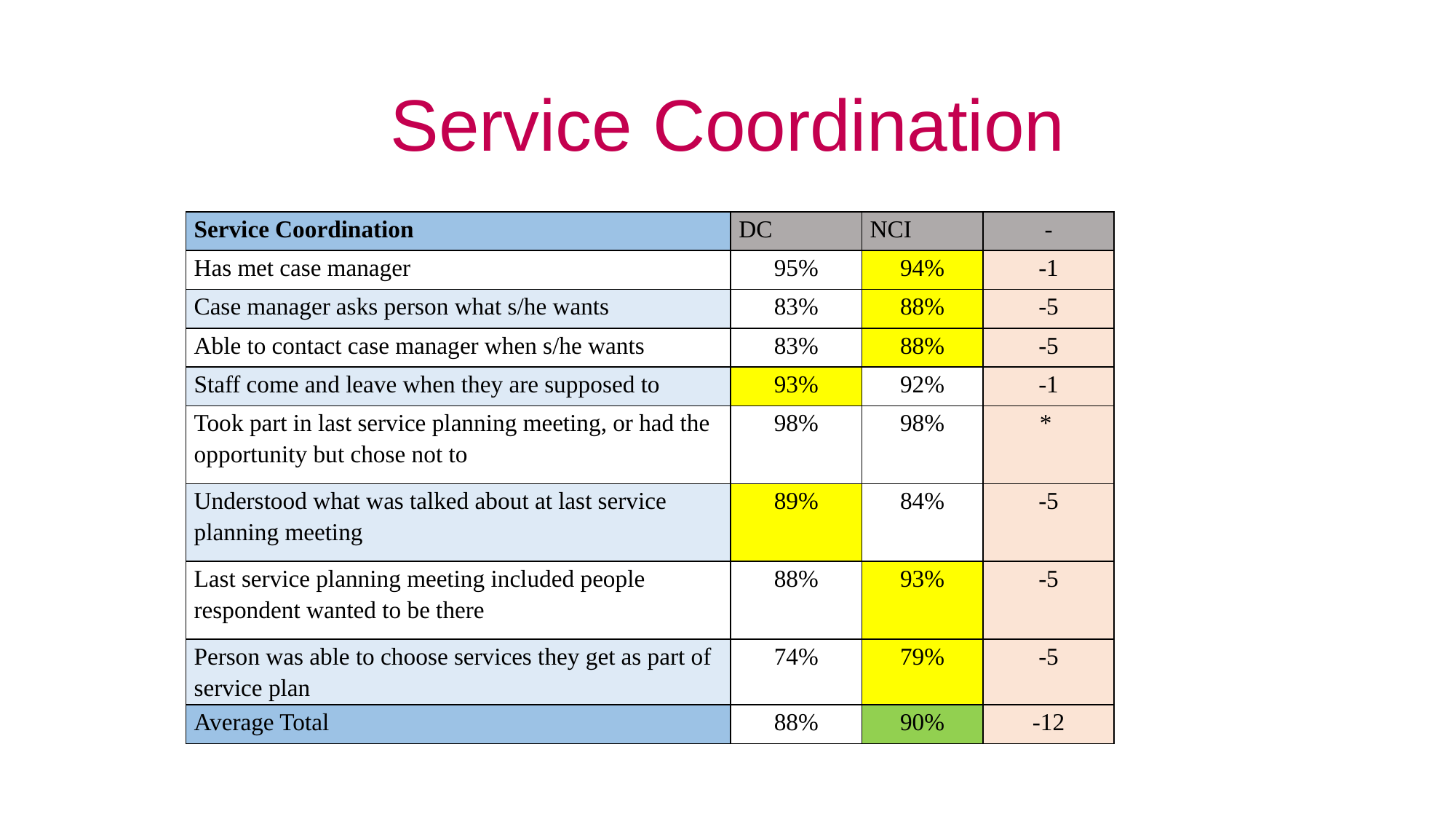

# Service Coordination
| Service Coordination | DC | NCI | - |
| --- | --- | --- | --- |
| Has met case manager | 95% | 94% | -1 |
| Case manager asks person what s/he wants | 83% | 88% | -5 |
| Able to contact case manager when s/he wants | 83% | 88% | -5 |
| Staff come and leave when they are supposed to | 93% | 92% | -1 |
| Took part in last service planning meeting, or had the opportunity but chose not to | 98% | 98% | \* |
| Understood what was talked about at last service planning meeting | 89% | 84% | -5 |
| Last service planning meeting included people respondent wanted to be there | 88% | 93% | -5 |
| Person was able to choose services they get as part of service plan | 74% | 79% | -5 |
| Average Total | 88% | 90% | -12 |